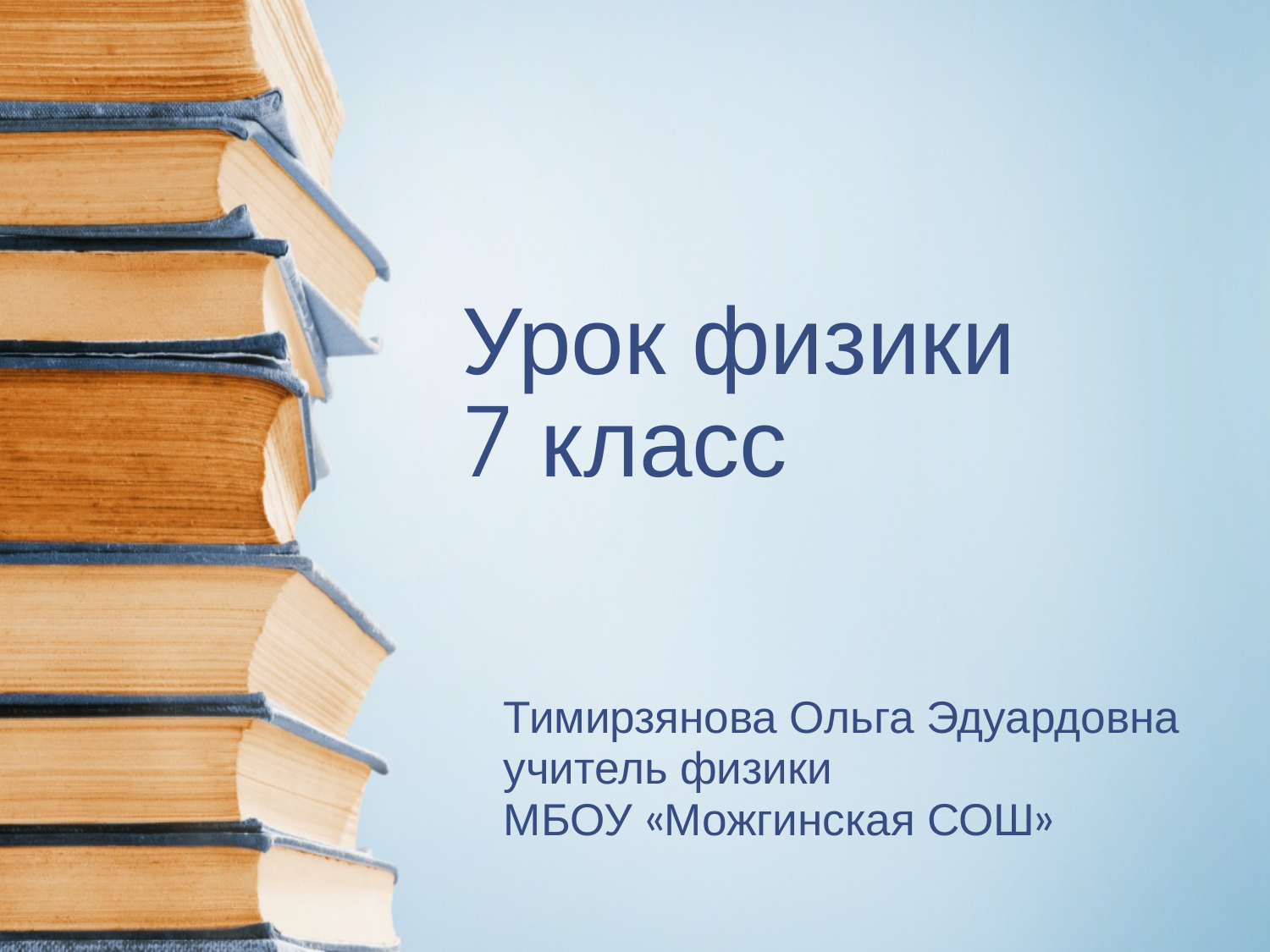

# Урок физики 7 класс
Тимирзянова Ольга Эдуардовна
учитель физики
МБОУ «Можгинская СОШ»